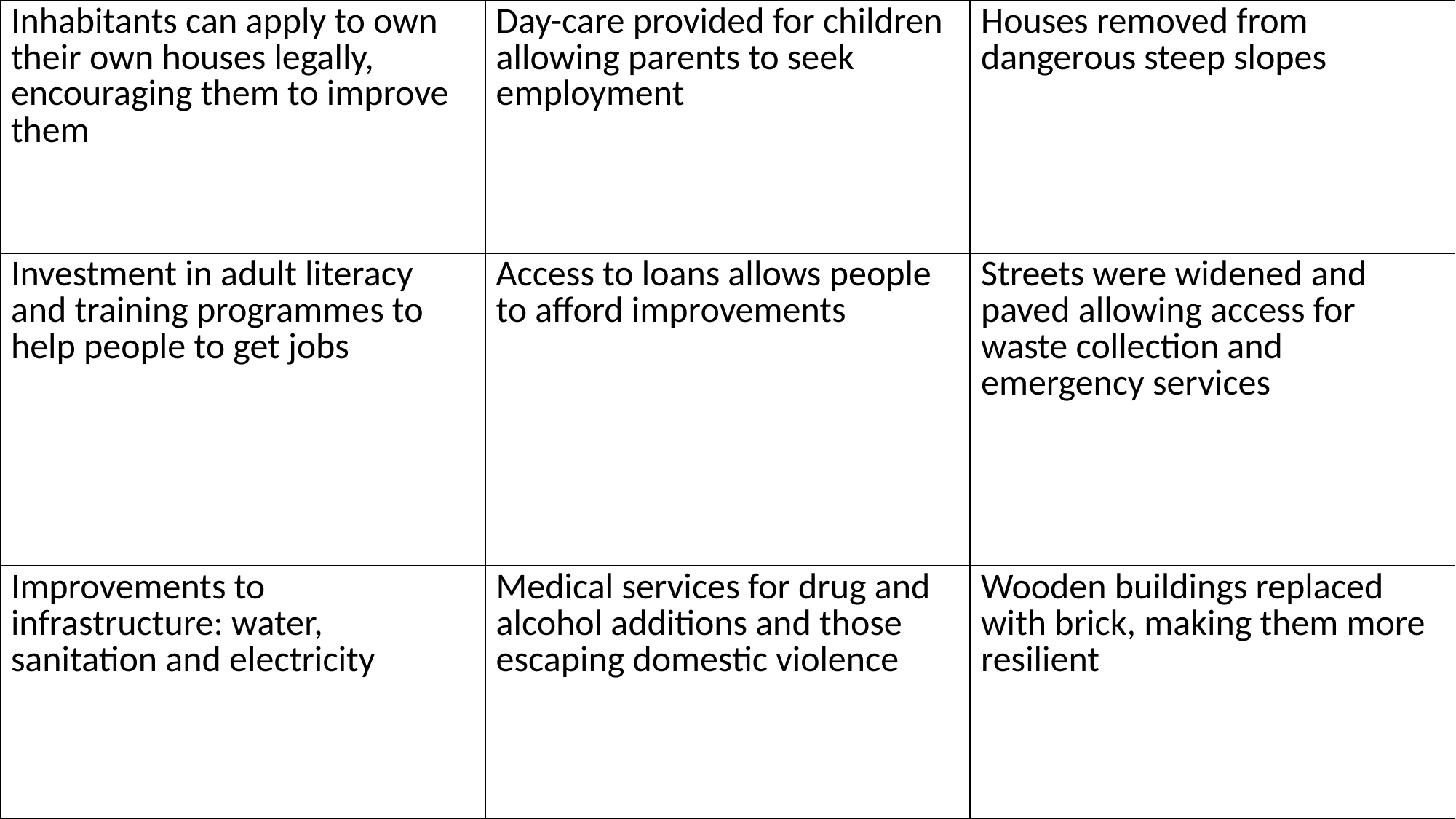

| Inhabitants can apply to own their own houses legally, encouraging them to improve them | Day-care provided for children allowing parents to seek employment | Houses removed from dangerous steep slopes |
| --- | --- | --- |
| Investment in adult literacy and training programmes to help people to get jobs | Access to loans allows people to afford improvements | Streets were widened and paved allowing access for waste collection and emergency services |
| Improvements to infrastructure: water, sanitation and electricity | Medical services for drug and alcohol additions and those escaping domestic violence | Wooden buildings replaced with brick, making them more resilient |